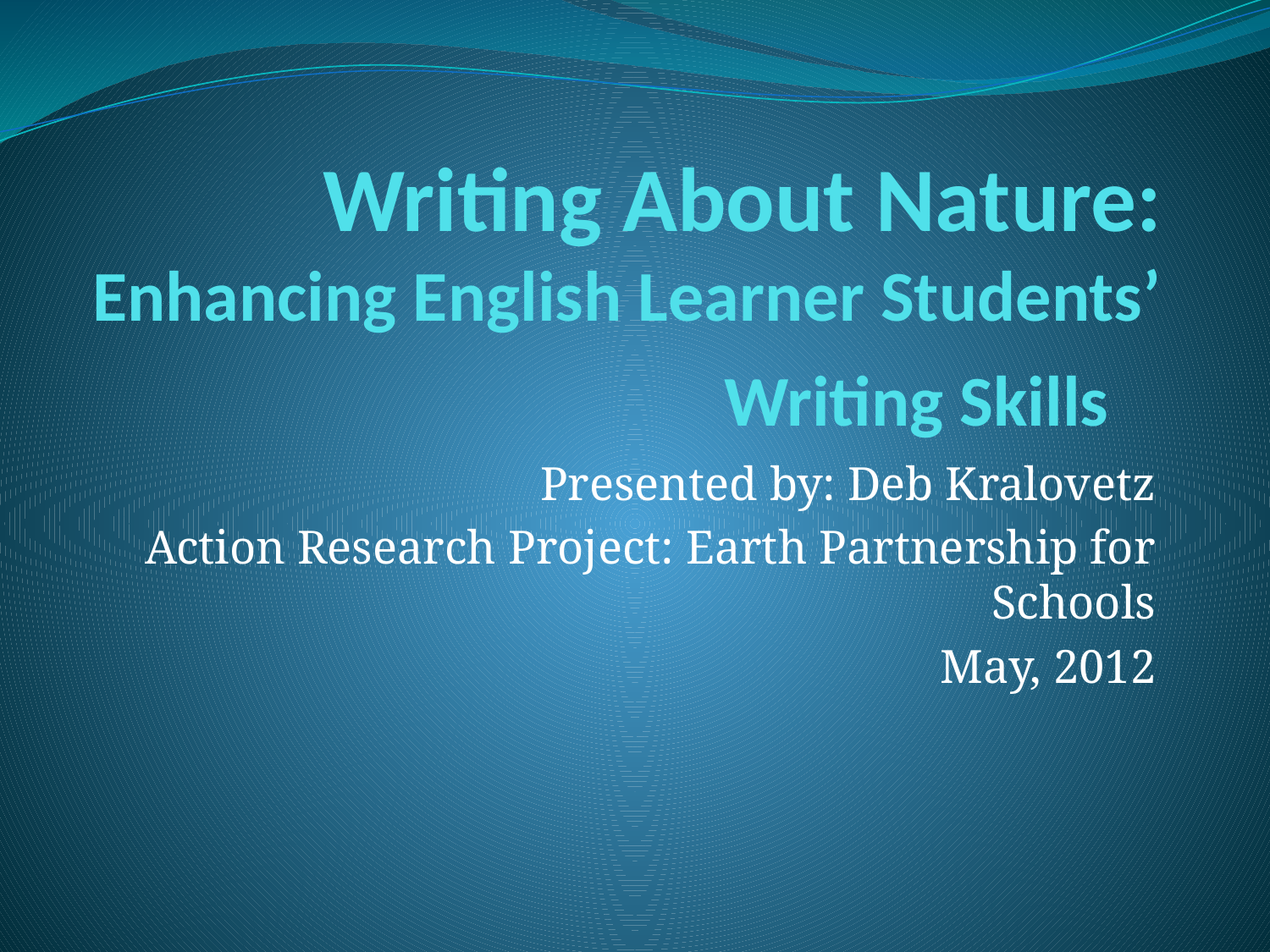

# Writing About Nature: Enhancing English Learner Students’ Writing Skills
Presented by: Deb Kralovetz
Action Research Project: Earth Partnership for Schools
May, 2012